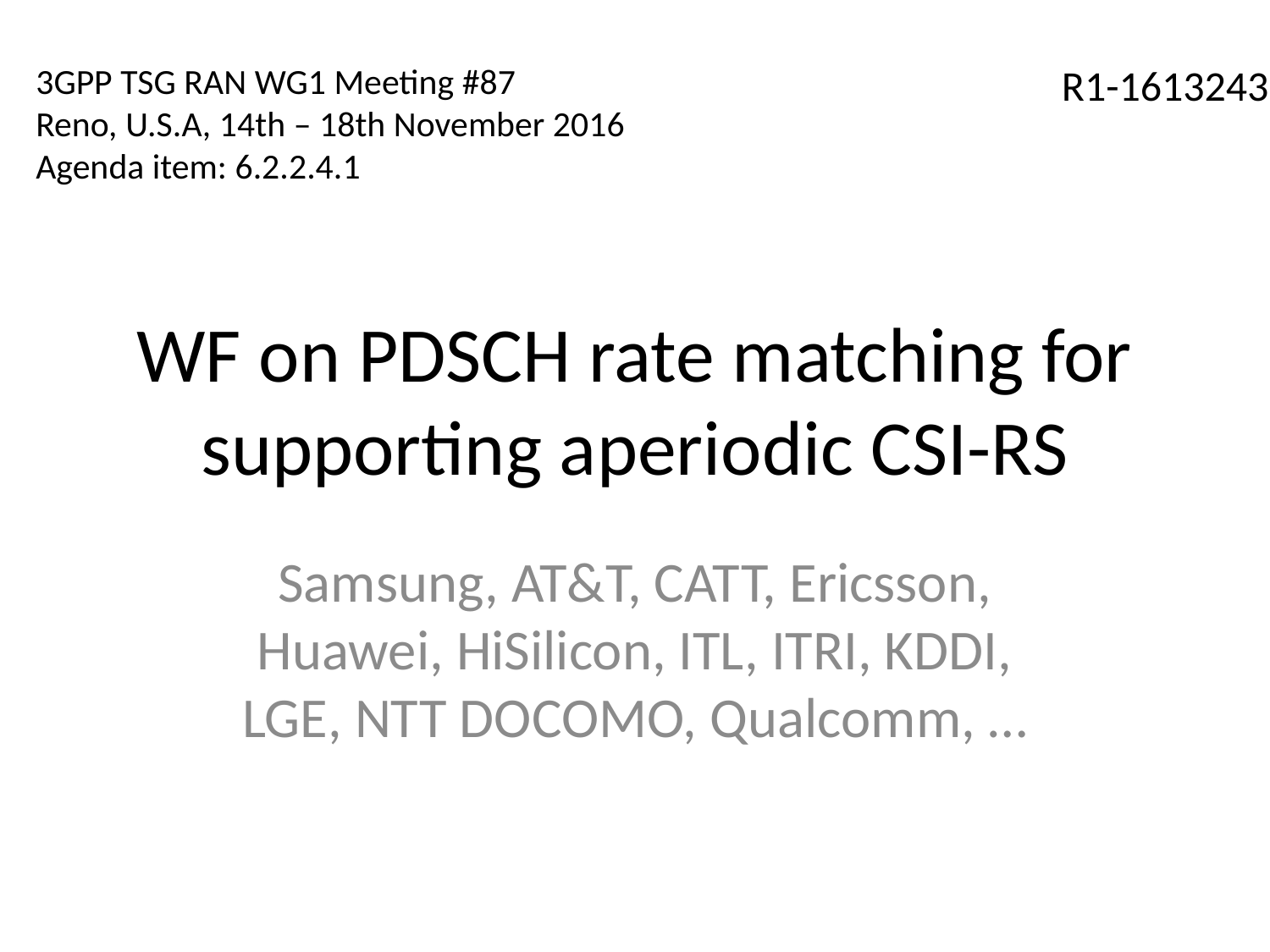

3GPP TSG RAN WG1 Meeting #87
Reno, U.S.A, 14th – 18th November 2016
Agenda item: 6.2.2.4.1
R1-1613243
# WF on PDSCH rate matching for supporting aperiodic CSI-RS
Samsung, AT&T, CATT, Ericsson, Huawei, HiSilicon, ITL, ITRI, KDDI, LGE, NTT DOCOMO, Qualcomm, …